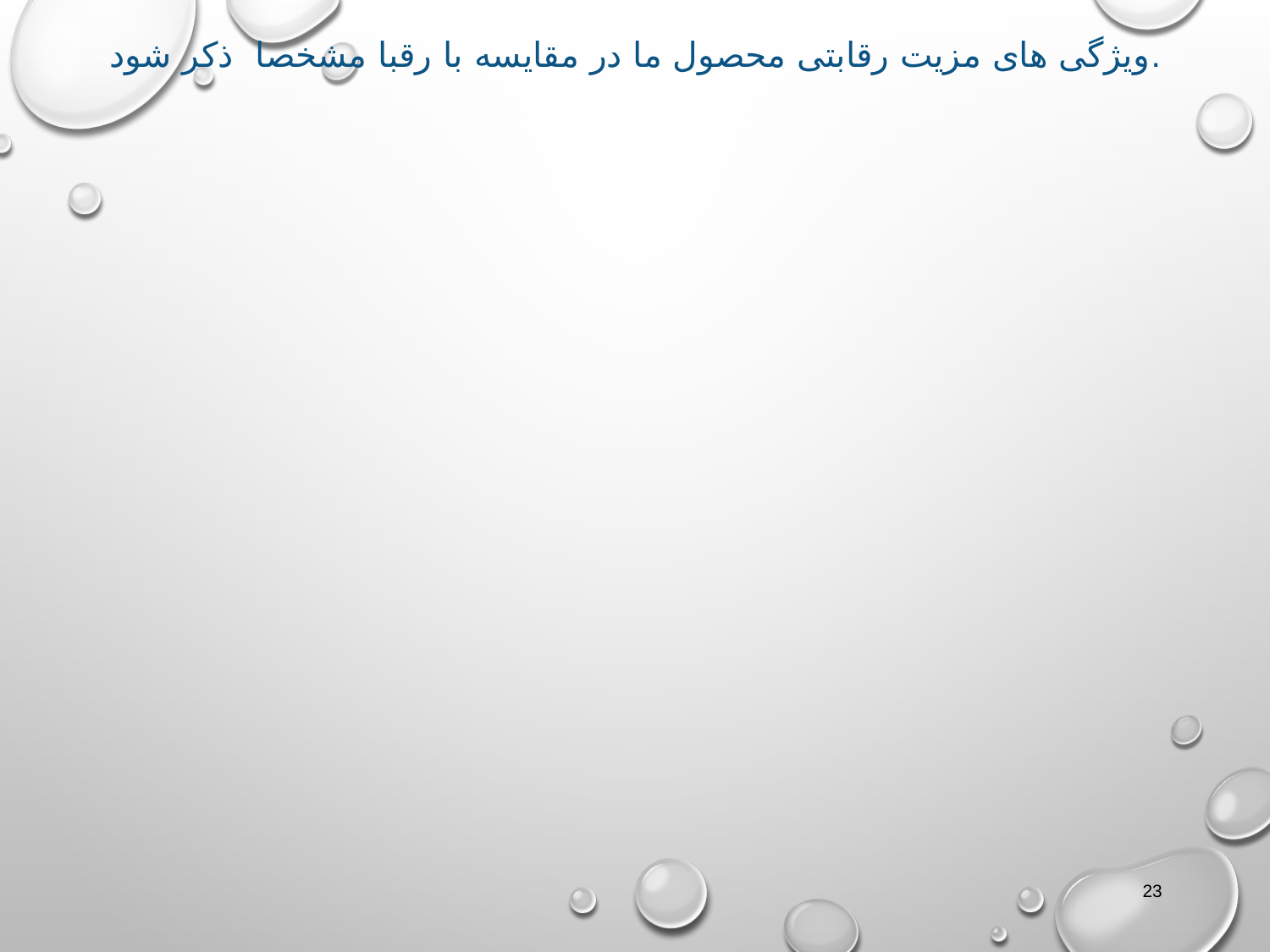

# ویژگی های مزیت رقابتی محصول ما در مقایسه با رقبا مشخصا  ذکر شود.

23